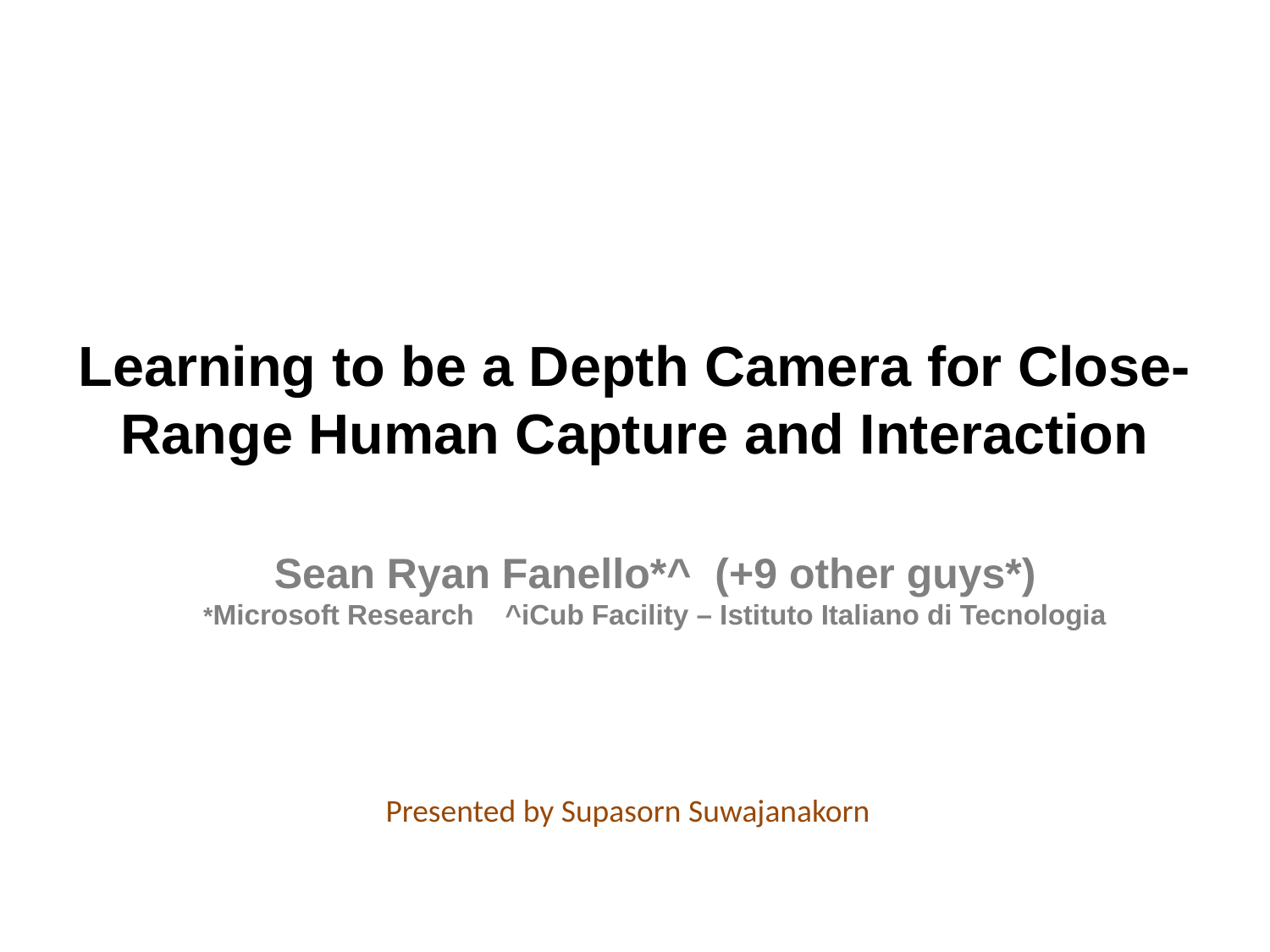

# Learning to be a Depth Camera for Close-Range Human Capture and Interaction
Sean Ryan Fanello*^  (+9 other guys*)
*Microsoft Research    ^iCub Facility – Istituto Italiano di Tecnologia
Presented by Supasorn Suwajanakorn